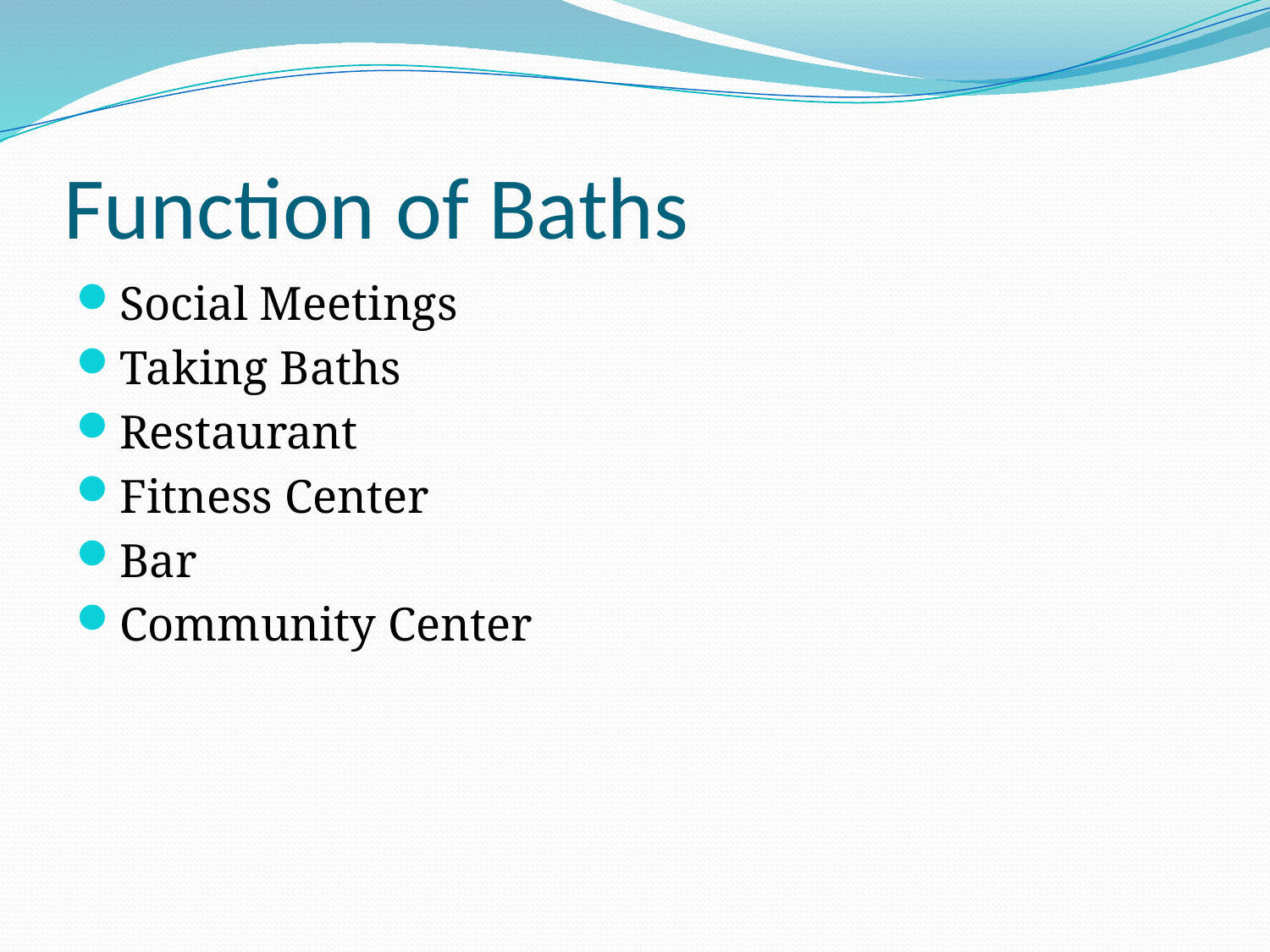

# Function of Baths
Social Meetings
Taking Baths
Restaurant
Fitness Center
Bar
Community Center